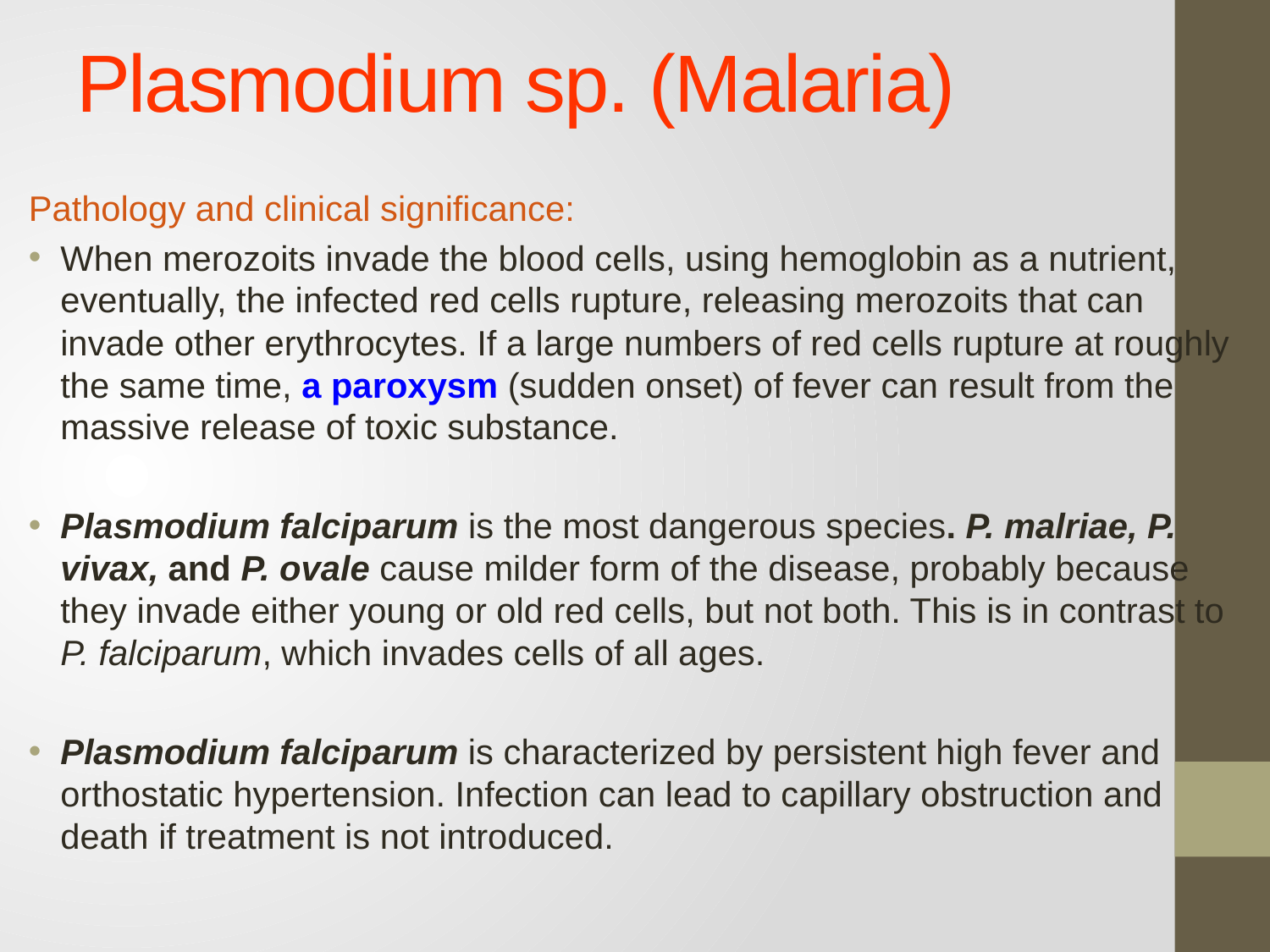

# Plasmodium sp. (Malaria)
Pathology and clinical significance:
When merozoits invade the blood cells, using hemoglobin as a nutrient, eventually, the infected red cells rupture, releasing merozoits that can invade other erythrocytes. If a large numbers of red cells rupture at roughly the same time, a paroxysm (sudden onset) of fever can result from the massive release of toxic substance.

Plasmodium falciparum is the most dangerous species. P. malriae, P. vivax, and P. ovale cause milder form of the disease, probably because they invade either young or old red cells, but not both. This is in contrast to P. falciparum, which invades cells of all ages.

Plasmodium falciparum is characterized by persistent high fever and orthostatic hypertension. Infection can lead to capillary obstruction and death if treatment is not introduced.